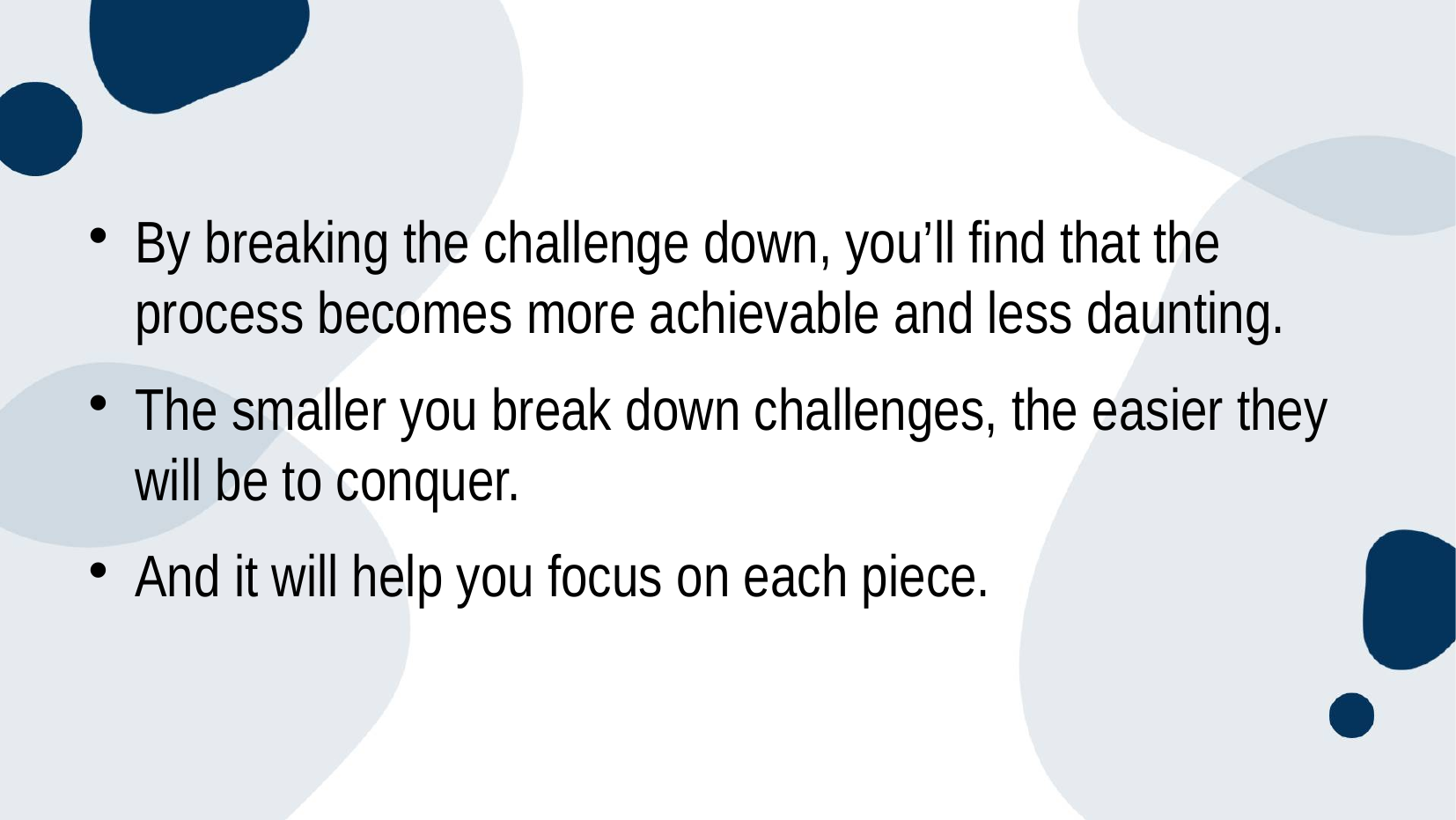

#
By breaking the challenge down, you’ll find that the process becomes more achievable and less daunting.
The smaller you break down challenges, the easier they will be to conquer.
And it will help you focus on each piece.